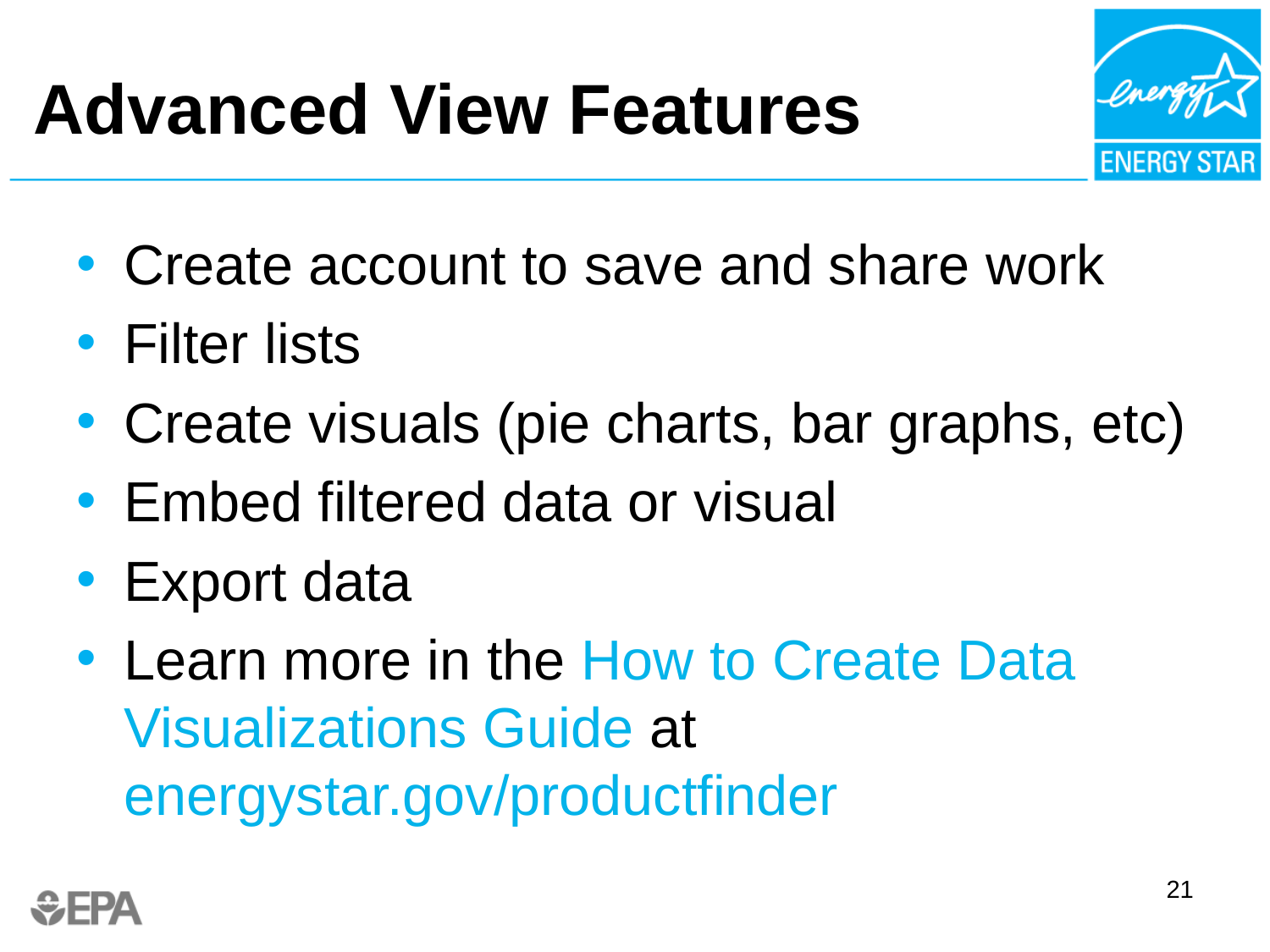

# Advanced View Features
Create account to save and share work
Filter lists
Create visuals (pie charts, bar graphs, etc)
Embed filtered data or visual
Export data
Learn more in the How to Create Data Visualizations Guide at energystar.gov/productfinder

21